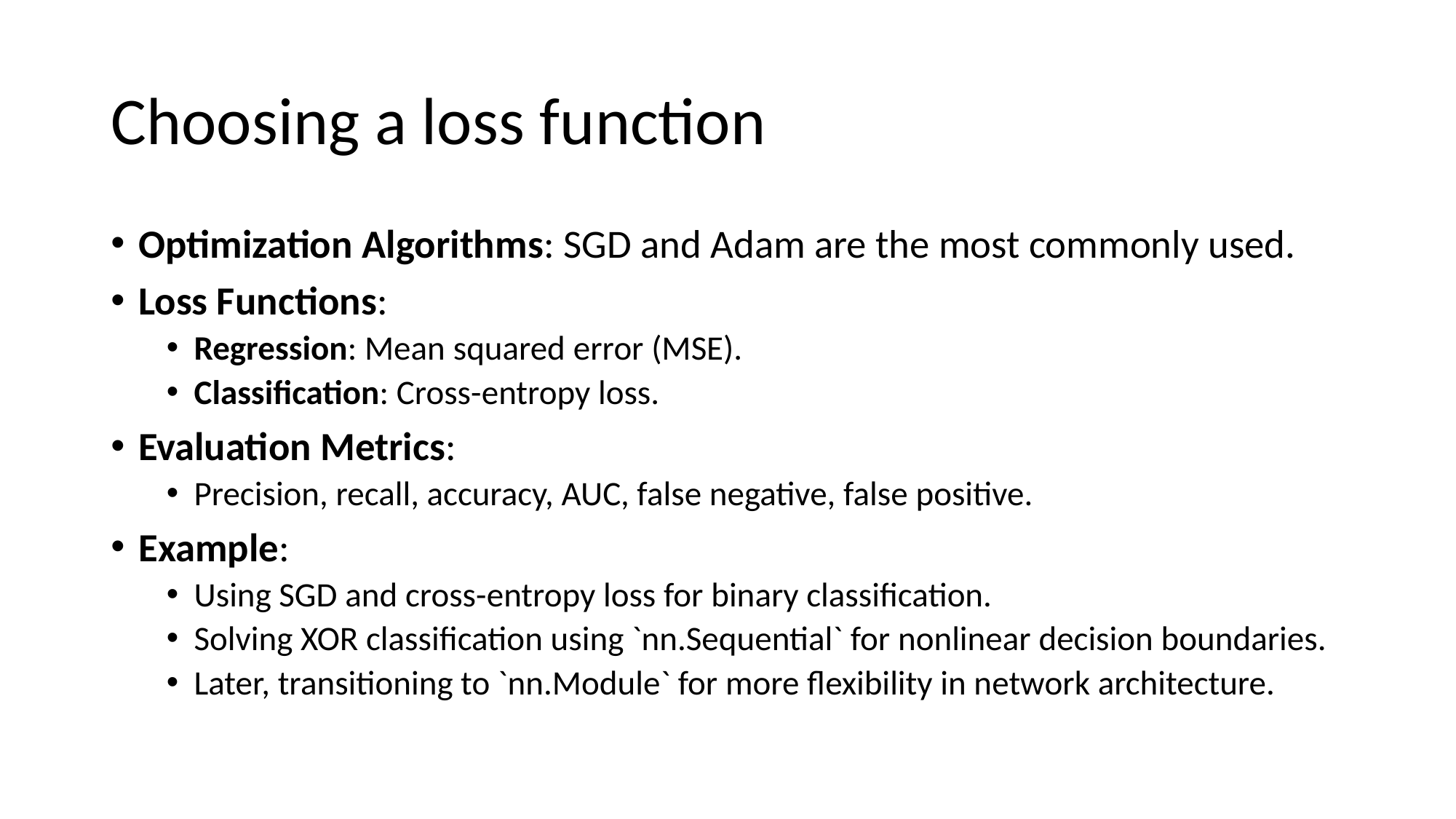

# Choosing a loss function
Optimization Algorithms: SGD and Adam are the most commonly used.
Loss Functions:
Regression: Mean squared error (MSE).
Classification: Cross-entropy loss.
Evaluation Metrics:
Precision, recall, accuracy, AUC, false negative, false positive.
Example:
Using SGD and cross-entropy loss for binary classification.
Solving XOR classification using `nn.Sequential` for nonlinear decision boundaries.
Later, transitioning to `nn.Module` for more flexibility in network architecture.